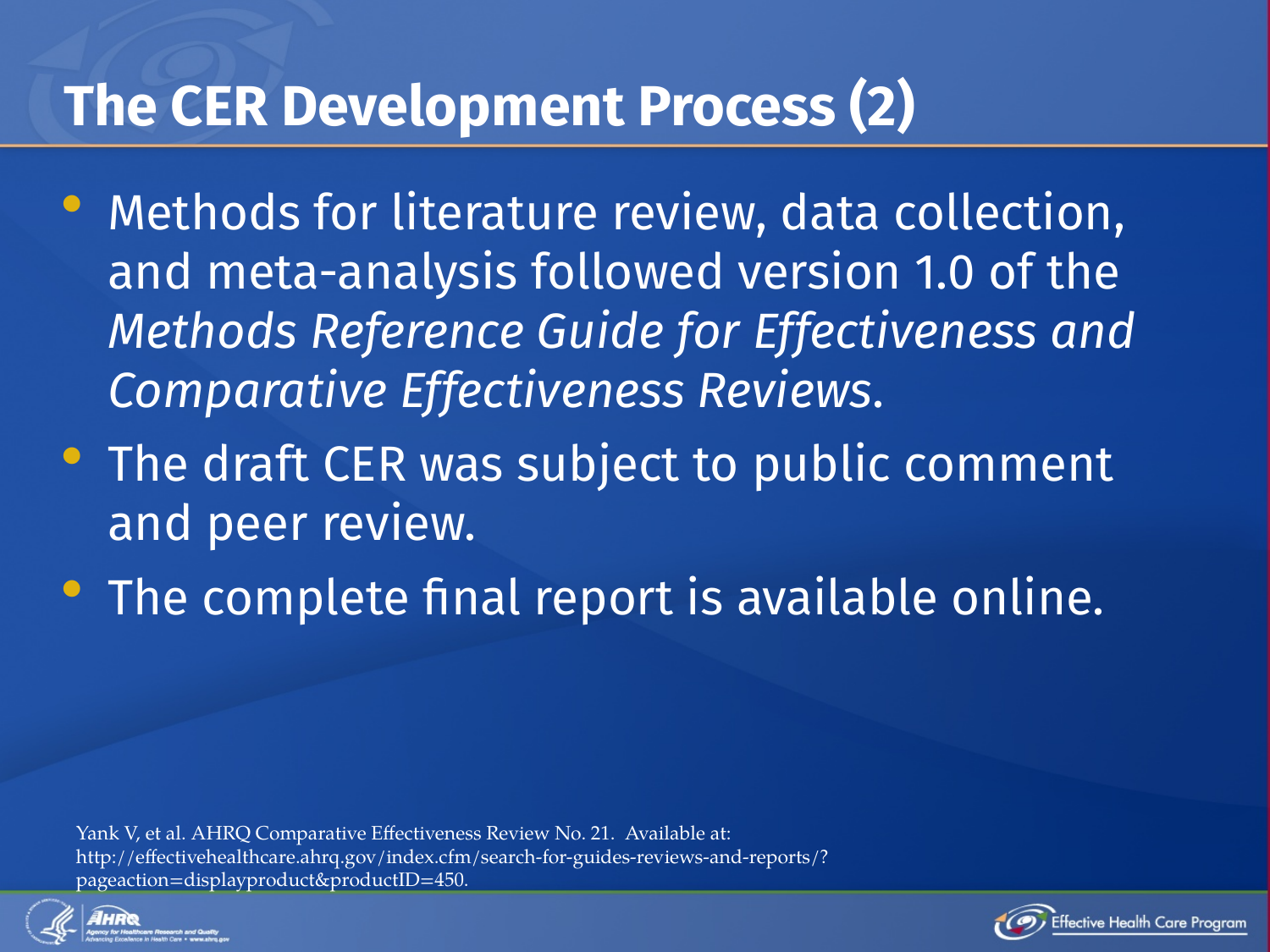

# The CER Development Process (2)
Methods for literature review, data collection, and meta-analysis followed version 1.0 of the Methods Reference Guide for Effectiveness and Comparative Effectiveness Reviews.
The draft CER was subject to public comment and peer review.
The complete final report is available online.

Yank V, et al. AHRQ Comparative Effectiveness Review No. 21.  Available at:   http://effectivehealthcare.ahrq.gov/index.cfm/search-for-guides-reviews-and-reports/?pageaction=displayproduct&productID=450.